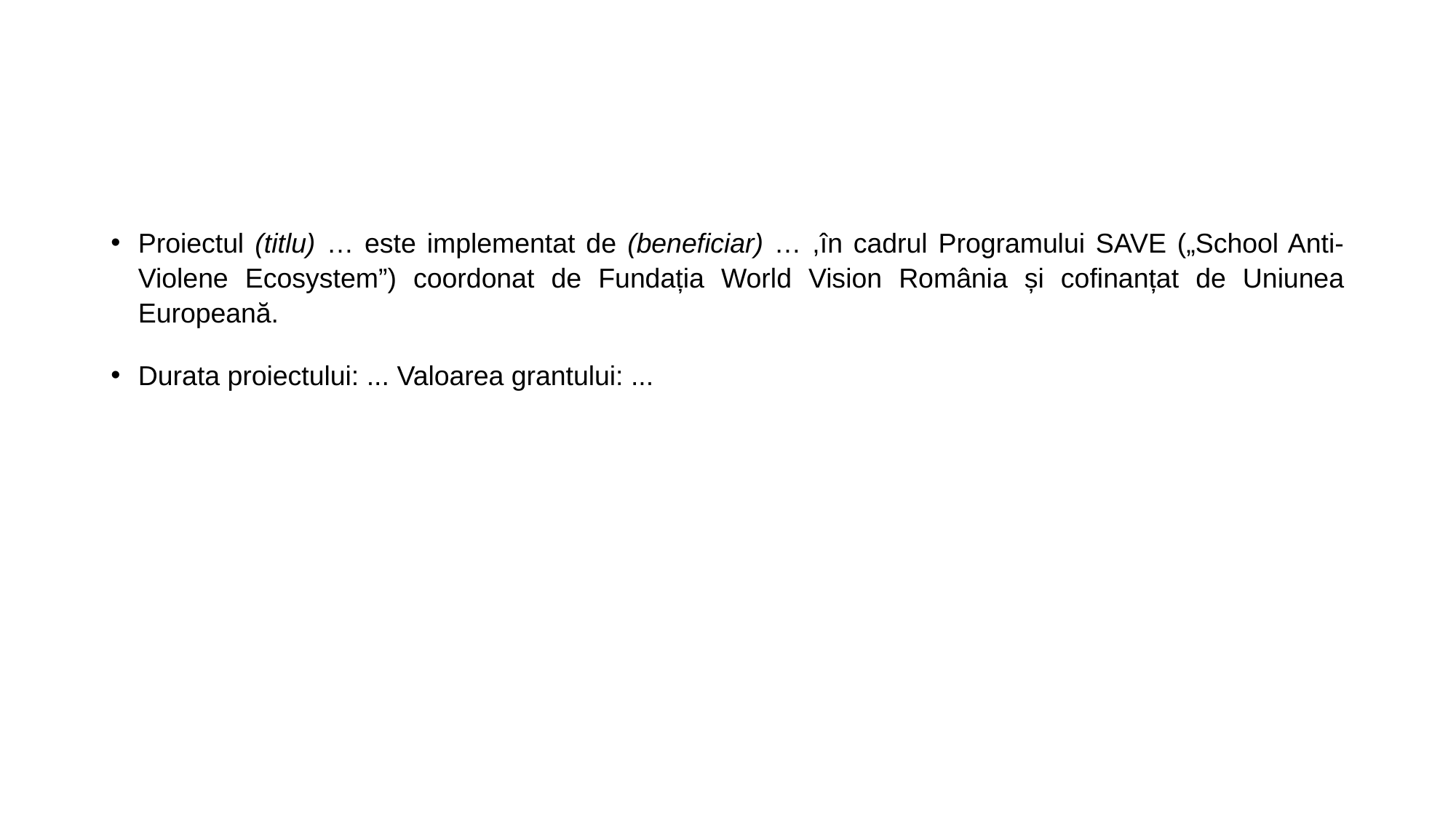

#
Proiectul (titlu) … este implementat de (beneficiar) … ,în cadrul Programului SAVE („School Anti-Violene Ecosystem”) coordonat de Fundația World Vision România și cofinanțat de Uniunea Europeană.
Durata proiectului: ... Valoarea grantului: ...